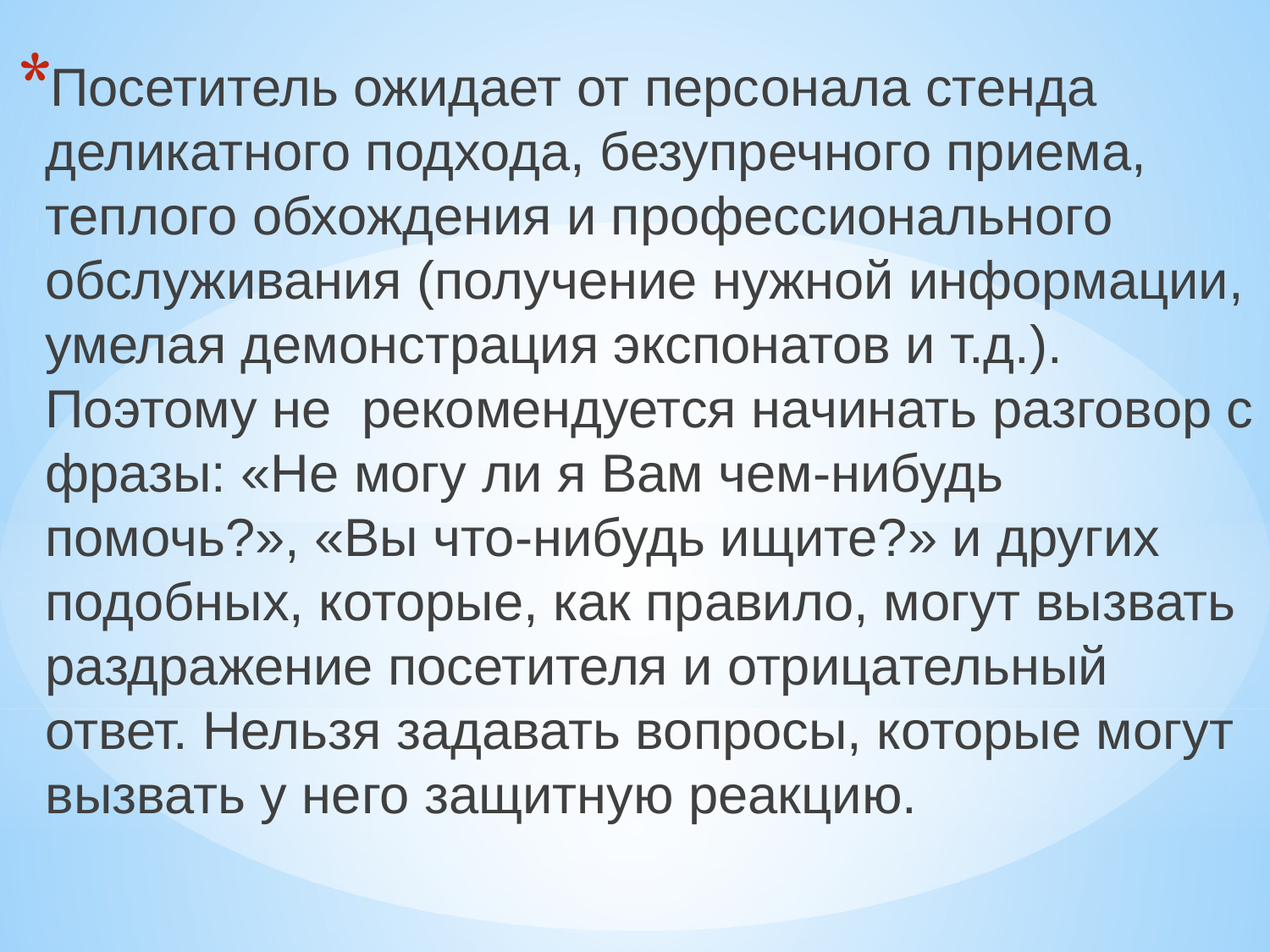

Посетитель ожидает от персонала стенда деликатного подхода, безупречного приема, теплого обхождения и профессионального обслуживания (получение нужной информации, умелая демонстрация экспонатов и т.д.). Поэтому не  рекомендуется начинать разговор с фразы: «Не могу ли я Вам чем-нибудь помочь?», «Вы что-нибудь ищите?» и других подобных, которые, как правило, могут вызвать раздражение посетителя и отрицательный ответ. Нельзя задавать вопросы, которые могут вызвать у него защитную реакцию.
#